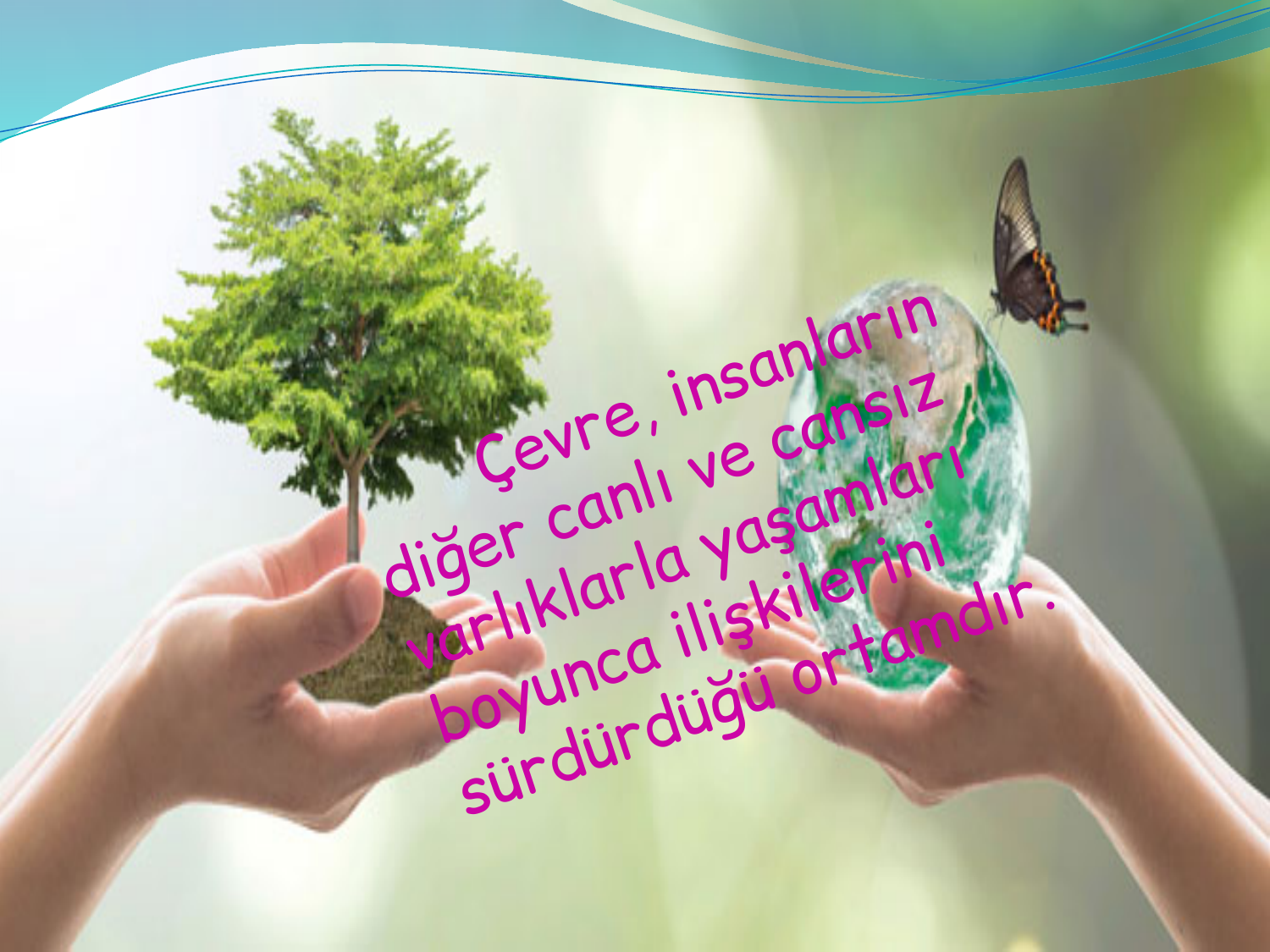

Çevre, insanların diğer canlı ve cansız varlıklarla yaşamları boyunca ilişkilerini sürdürdüğü ortamdır.